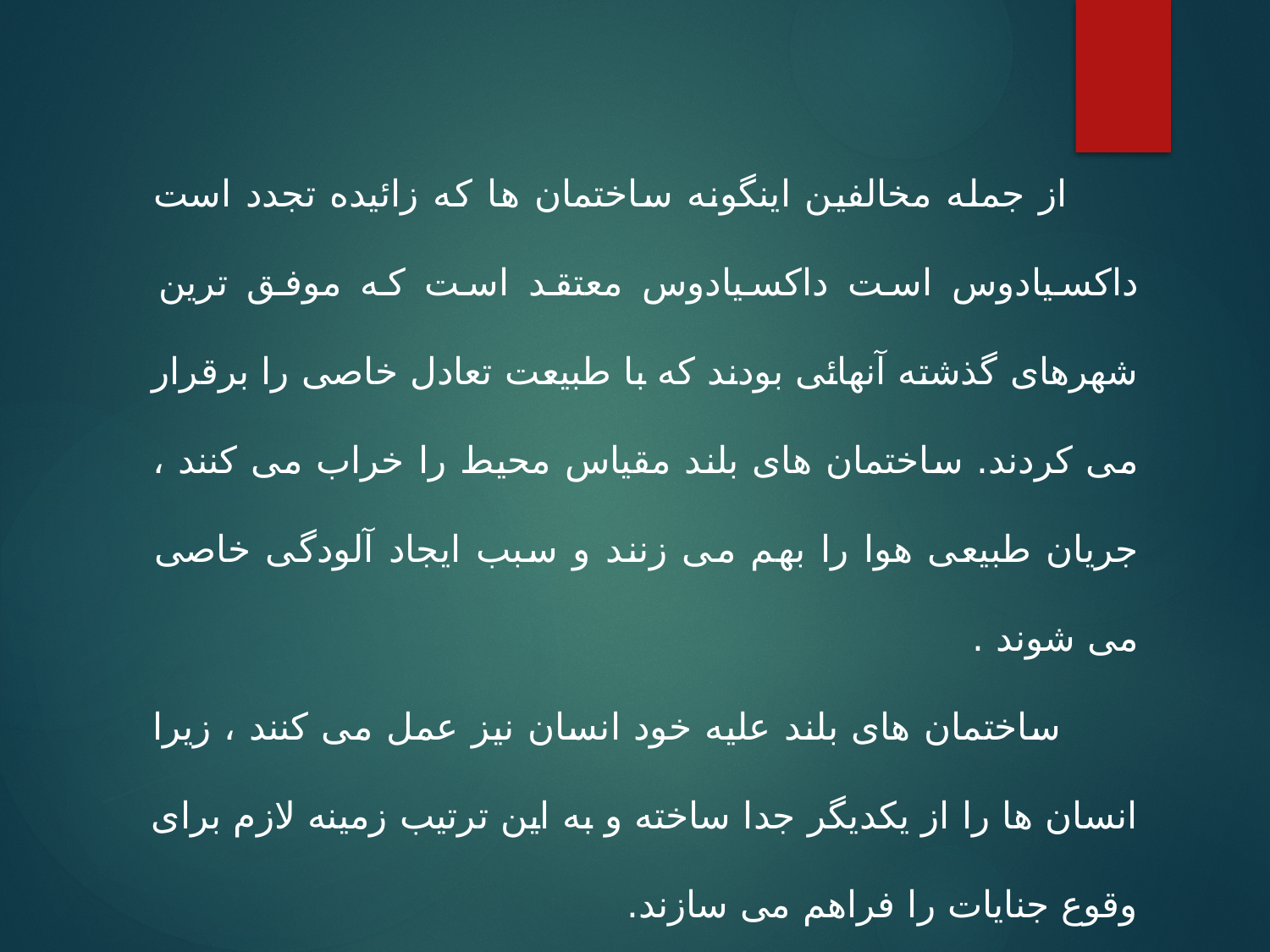

از جمله مخالفین اینگونه ساختمان ها که زائیده تجدد است داکسیادوس است داکسیادوس معتقد است که موفق ترین شهرهای گذشته آنهائی بودند که با طبیعت تعادل خاصی را برقرار می کردند. ساختمان های بلند مقیاس محیط را خراب می کنند ، جریان طبیعی هوا را بهم می زنند و سبب ایجاد آلودگی خاصی می شوند .
      ساختمان های بلند علیه خود انسان نیز عمل می کنند ، زیرا انسان ها را از یکدیگر جدا ساخته و به این ترتیب زمینه لازم برای وقوع جنایات را فراهم می سازند.